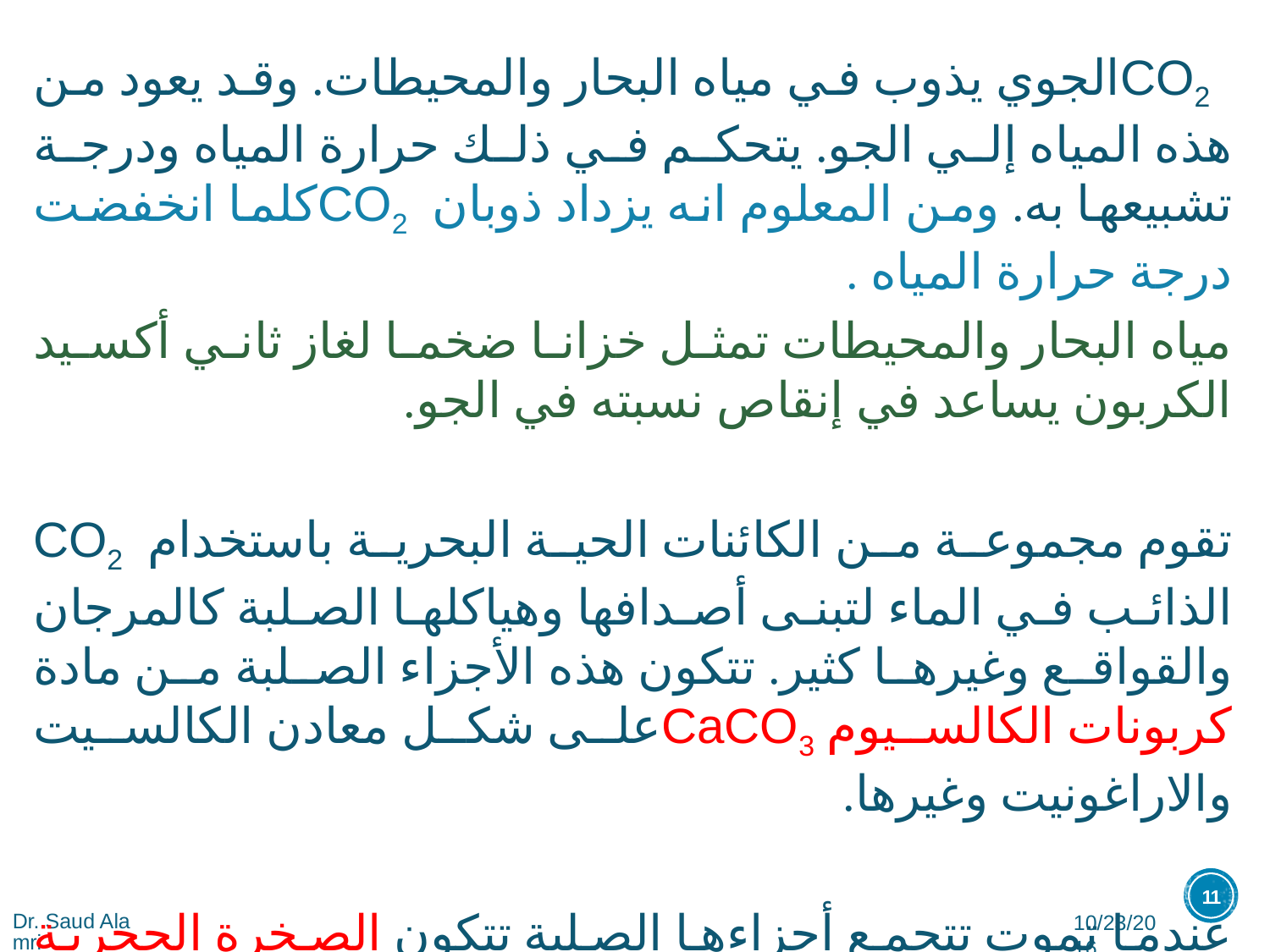

CO2الجوي يذوب في مياه البحار والمحيطات. وقد يعود من هذه المياه إلي الجو. يتحكم في ذلك حرارة المياه ودرجة تشبيعها به. ومن المعلوم انه يزداد ذوبان  CO2كلما انخفضت درجة حرارة المياه .
مياه البحار والمحيطات تمثل خزانا ضخما لغاز ثاني أكسيد الكربون يساعد في إنقاص نسبته في الجو.

تقوم مجموعة من الكائنات الحية البحرية باستخدام  CO2 الذائب في الماء لتبنى أصدافها وهياكلها الصلبة كالمرجان والقواقع وغيرها كثير. تتكون هذه الأجزاء الصلبة من مادة كربونات الكالسيوم CaCO3على شكل معادن الكالسيت والاراغونيت وغيرها.

عندما تموت تتجمع أجزاءها الصلبة تتكون الصخرة الحجرية (الكلسية) كالحجر الجيري (هذه الصخور مستودع ضخم لعنصر الكربون).
11
Dr. Saud Alamri
10/23/2016